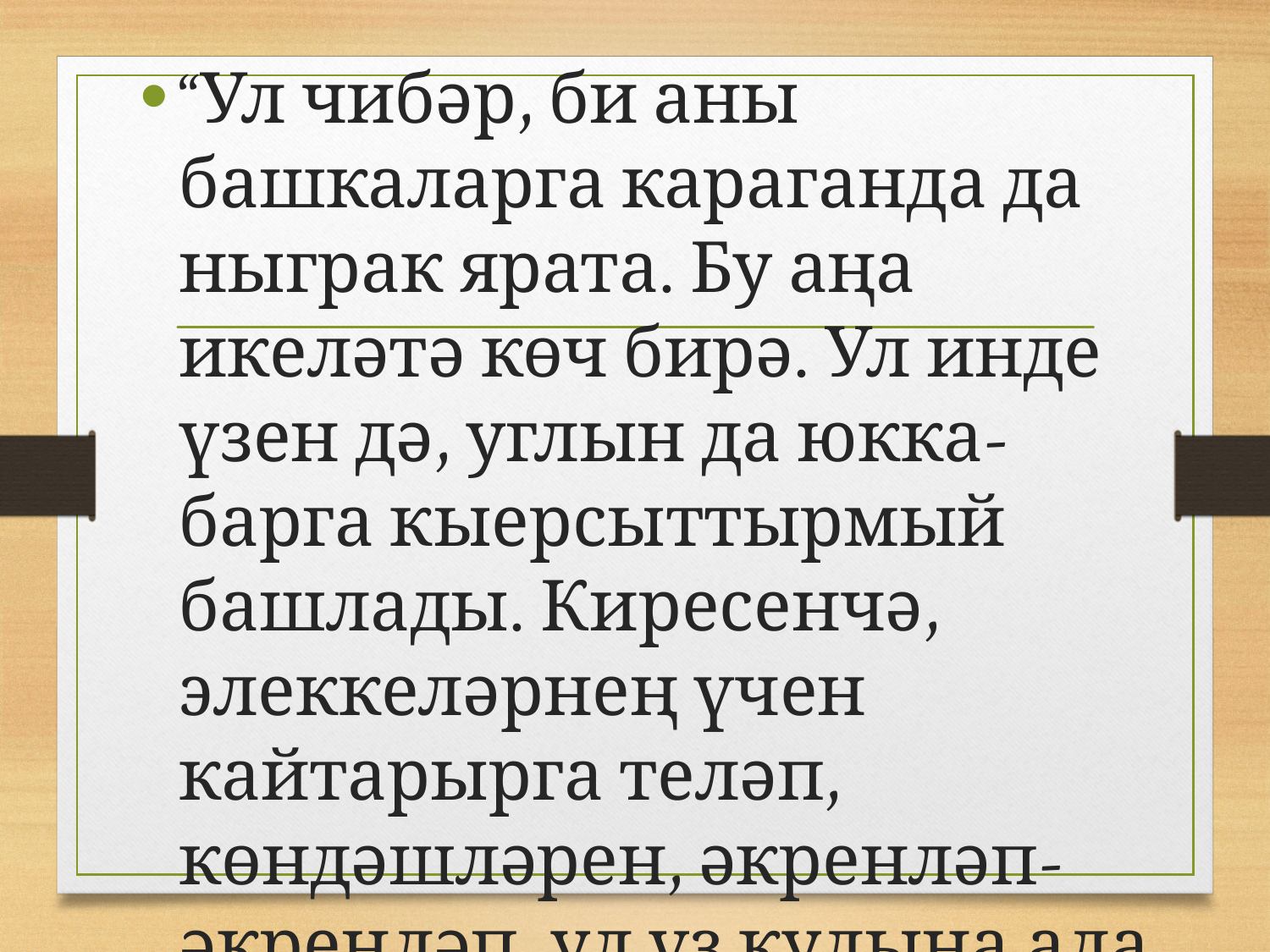

#
“Ул чибәр, би аны башкаларга караганда да ныграк ярата. Бу аңа икеләтә көч бирә. Ул инде үзен дә, углын да юкка-барга кыерсыттырмый башлады. Киресенчә, элеккеләрнең үчен кайтарырга теләп, көндәшләрен, әкренләп-әкренләп, ул үз кулына ала барды”.